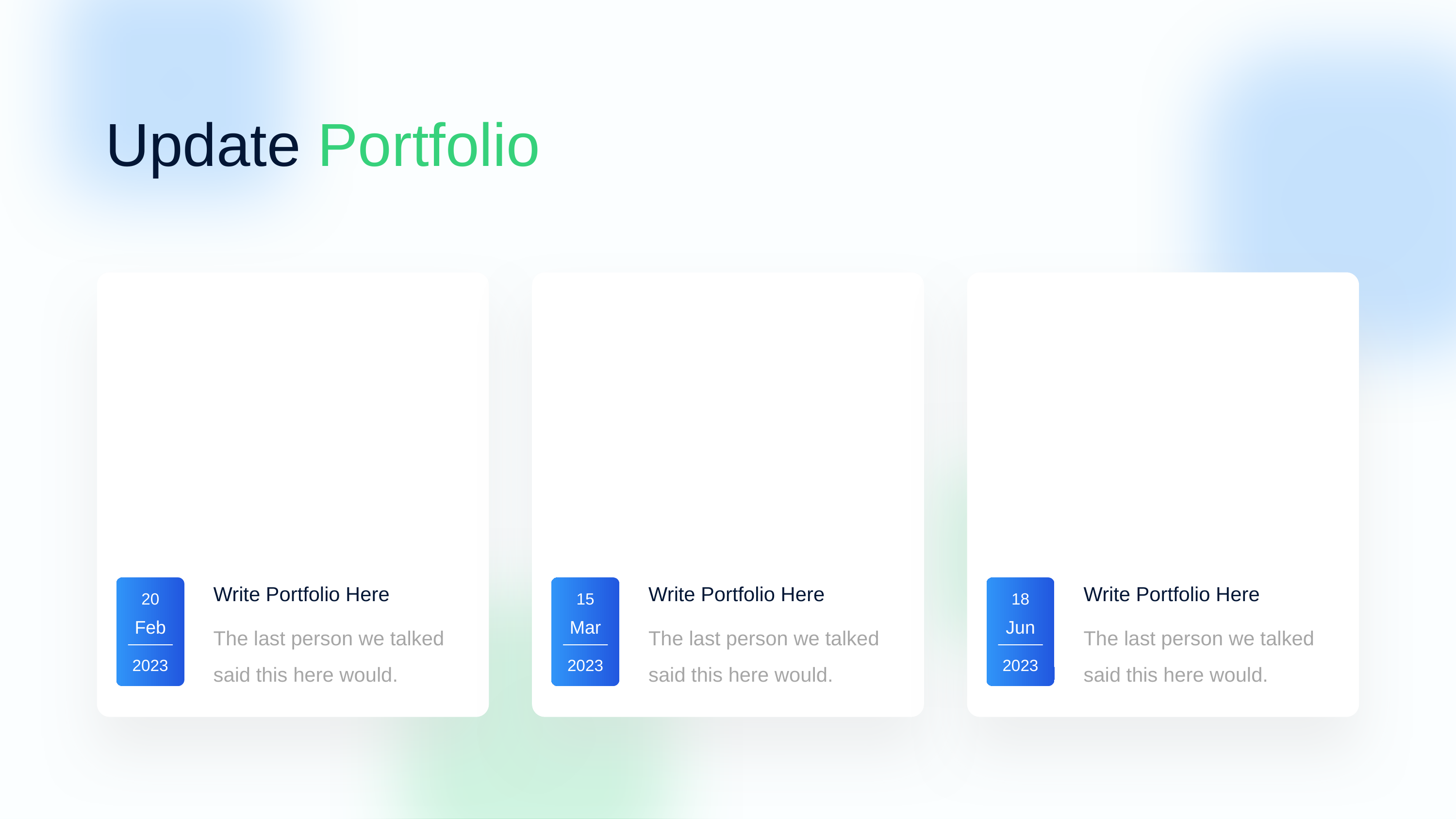

Update Portfolio

Write Portfolio Here

Write Portfolio Here

Write Portfolio Here
20
15
18
Feb
Mar
Jun
The last person we talked said this here would.
The last person we talked said this here would.
The last person we talked said this here would.
2023
2023
2023